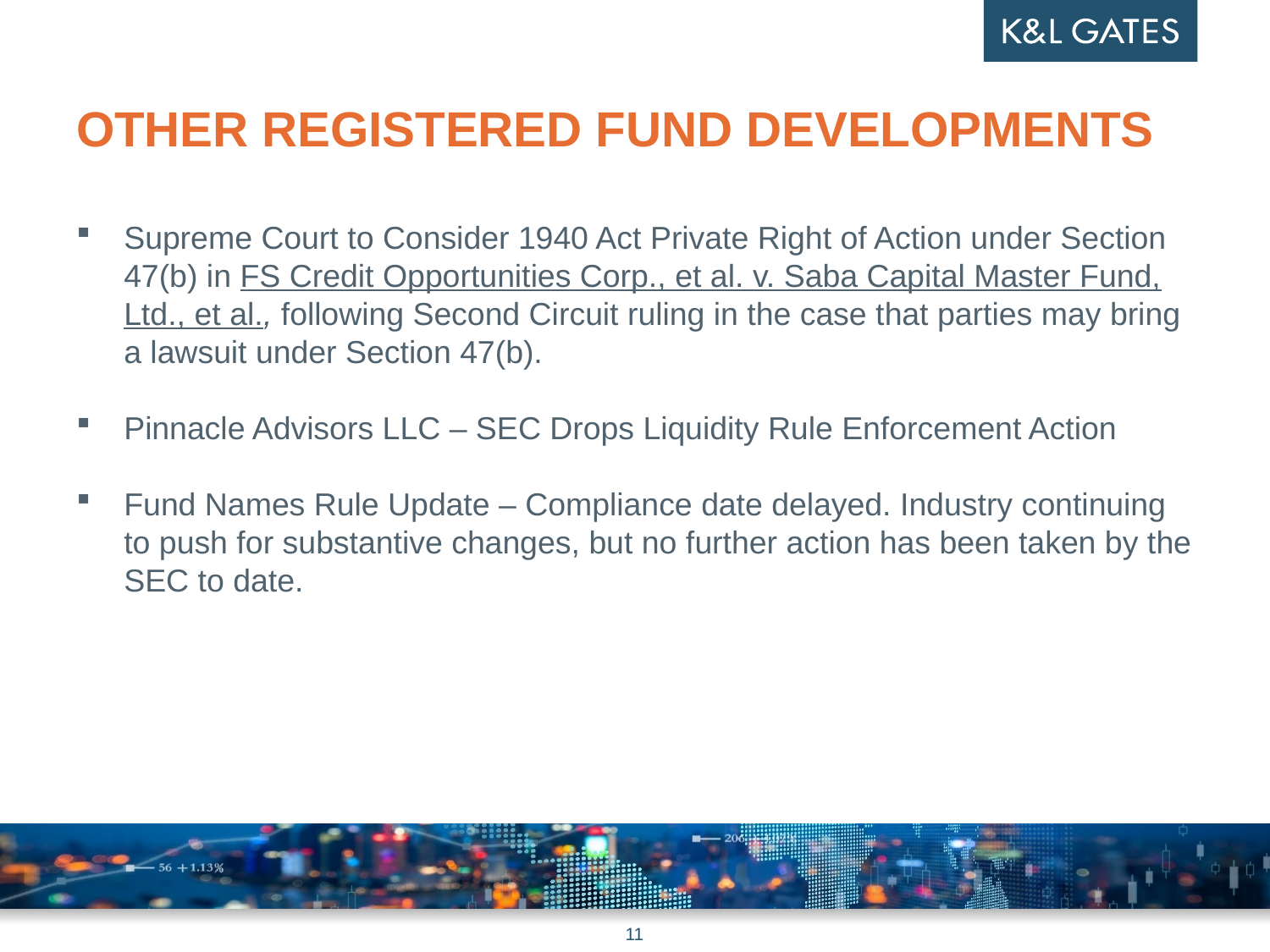

# Other registered fund developments
Supreme Court to Consider 1940 Act Private Right of Action under Section 47(b) in FS Credit Opportunities Corp., et al. v. Saba Capital Master Fund, Ltd., et al., following Second Circuit ruling in the case that parties may bring a lawsuit under Section 47(b).
Pinnacle Advisors LLC – SEC Drops Liquidity Rule Enforcement Action
Fund Names Rule Update – Compliance date delayed. Industry continuing to push for substantive changes, but no further action has been taken by the SEC to date.
11